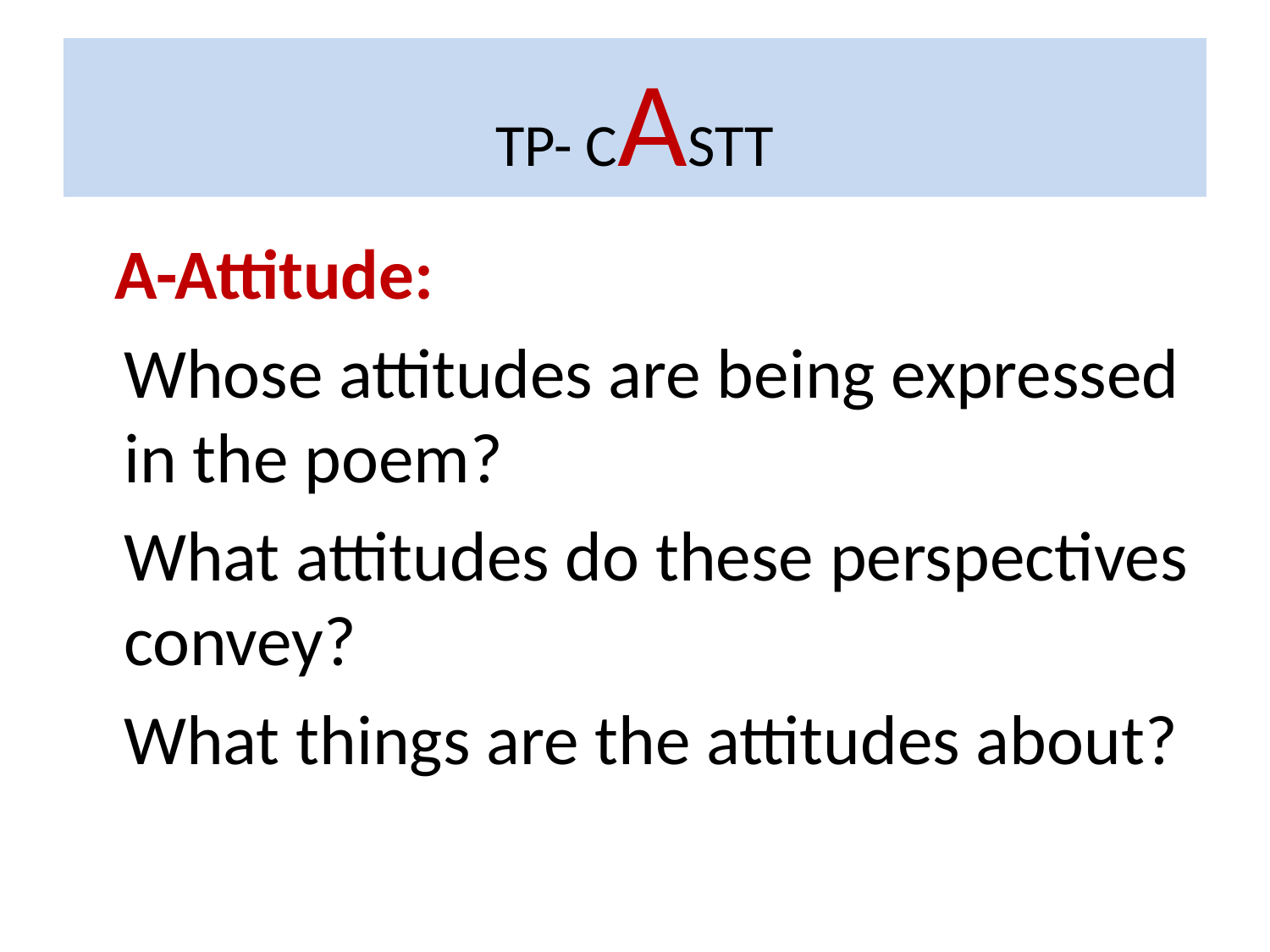

# TP- CASTT
   A-Attitude:
   Whose attitudes are being expressed in the poem?
   What attitudes do these perspectives convey?
   What things are the attitudes about?